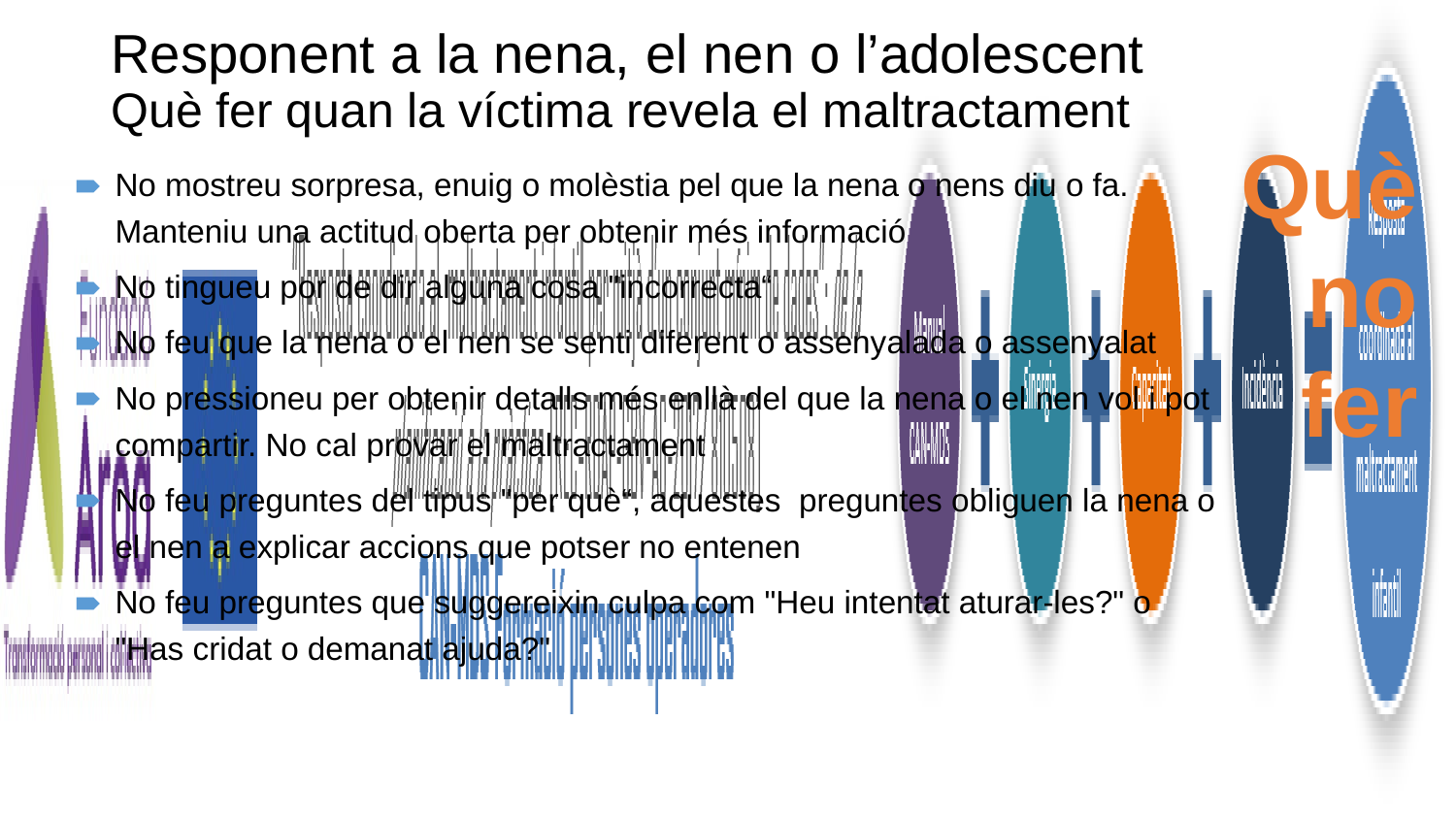

# Responent a la nena, el nen o l’adolescent Què fer quan la víctima revela el maltractament
Què no fer
No mostreu sorpresa, enuig o molèstia pel que la nena o nens diu o fa. Manteniu una actitud oberta per obtenir més informació
No tingueu por de dir alguna cosa "incorrecta“
No feu que la nena o el nen se senti diferent o assenyalada o assenyalat
No pressioneu per obtenir detalls més enllà del que la nena o el nen vol i pot compartir. No cal provar el maltractament
No feu preguntes del tipus "per què“, aquestes  preguntes obliguen la nena o el nen a explicar accions que potser no entenen
No feu preguntes que suggereixin culpa com "Heu intentat aturar-les?" o "Has cridat o demanat ajuda?"